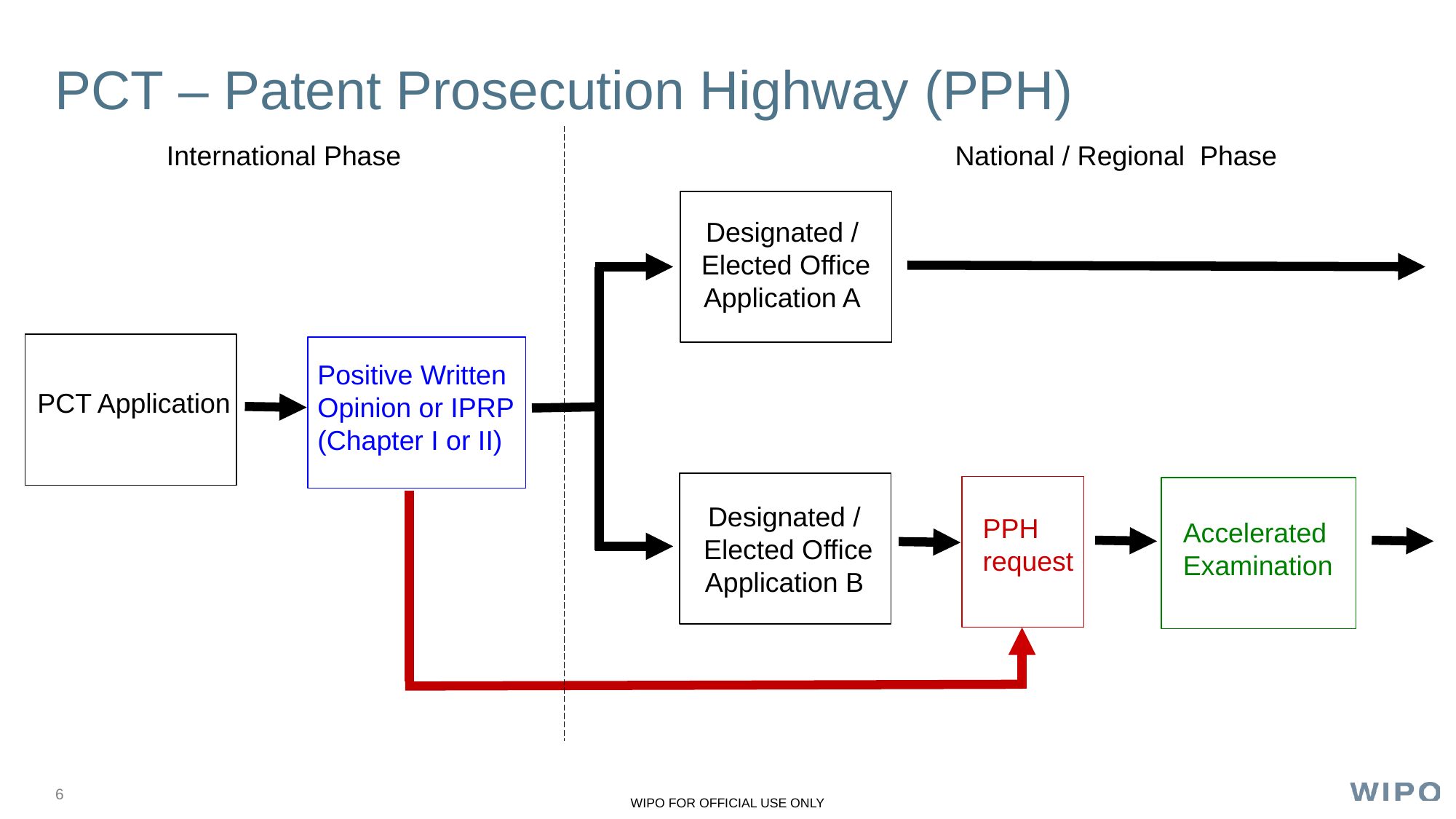

# PCT – Patent Prosecution Highway (PPH)
International Phase
National / Regional  Phase

Designated /
 Elected Office Application A

Positive Written Opinion or IPRP (Chapter I or II)
PCT Application

Designated /
 Elected Office Application B
PPH
request

Accelerated
Examination